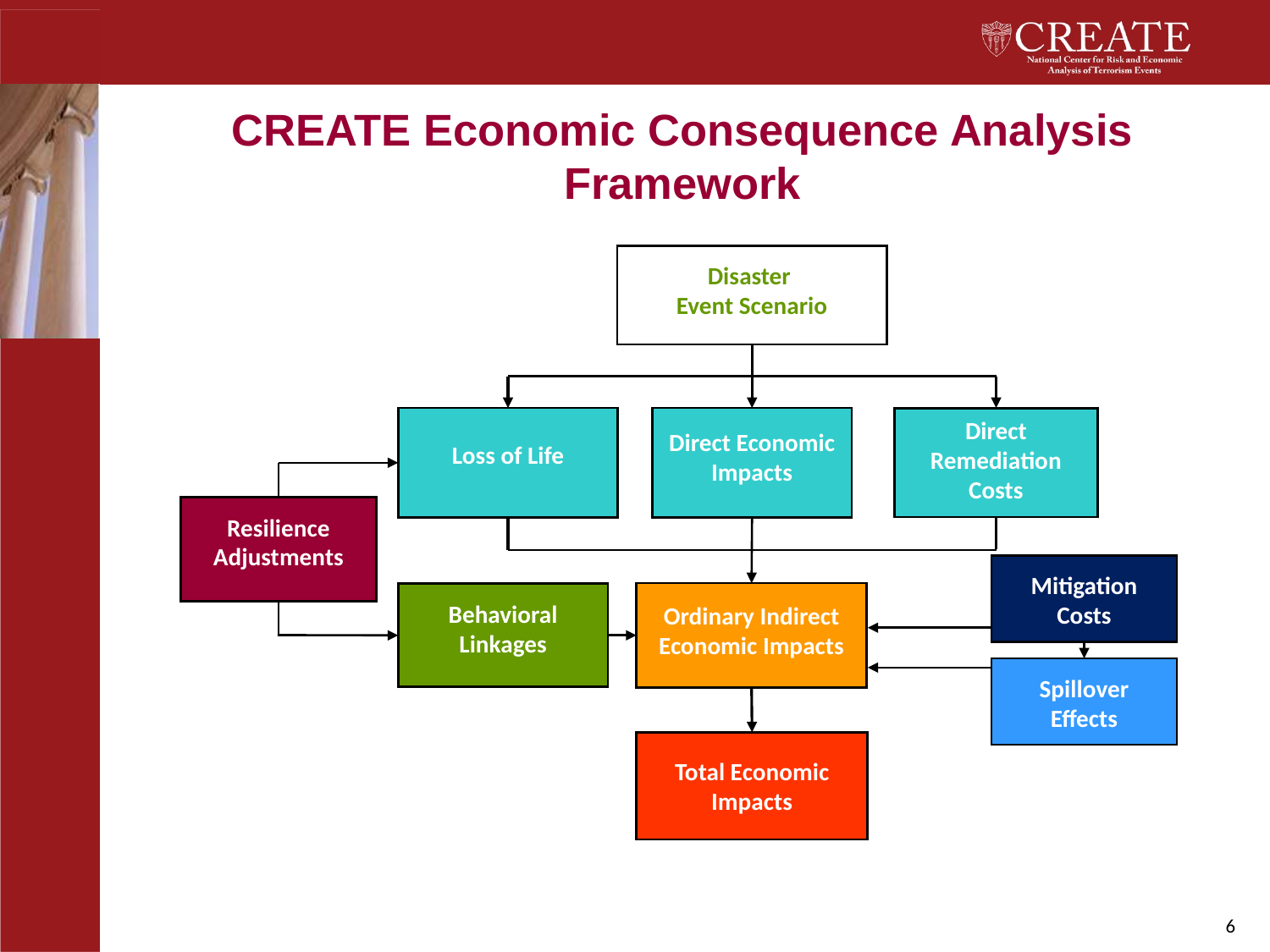

# CREATE Economic Consequence Analysis Framework

Disaster
Event Scenario

Loss of Life

Direct Economic Impacts
Direct
Remediation
Costs

Resilience
Adjustments

Mitigation
Costs

Ordinary Indirect
Economic Impacts

Behavioral
Linkages

Spillover
Effects

Total Economic
Impacts